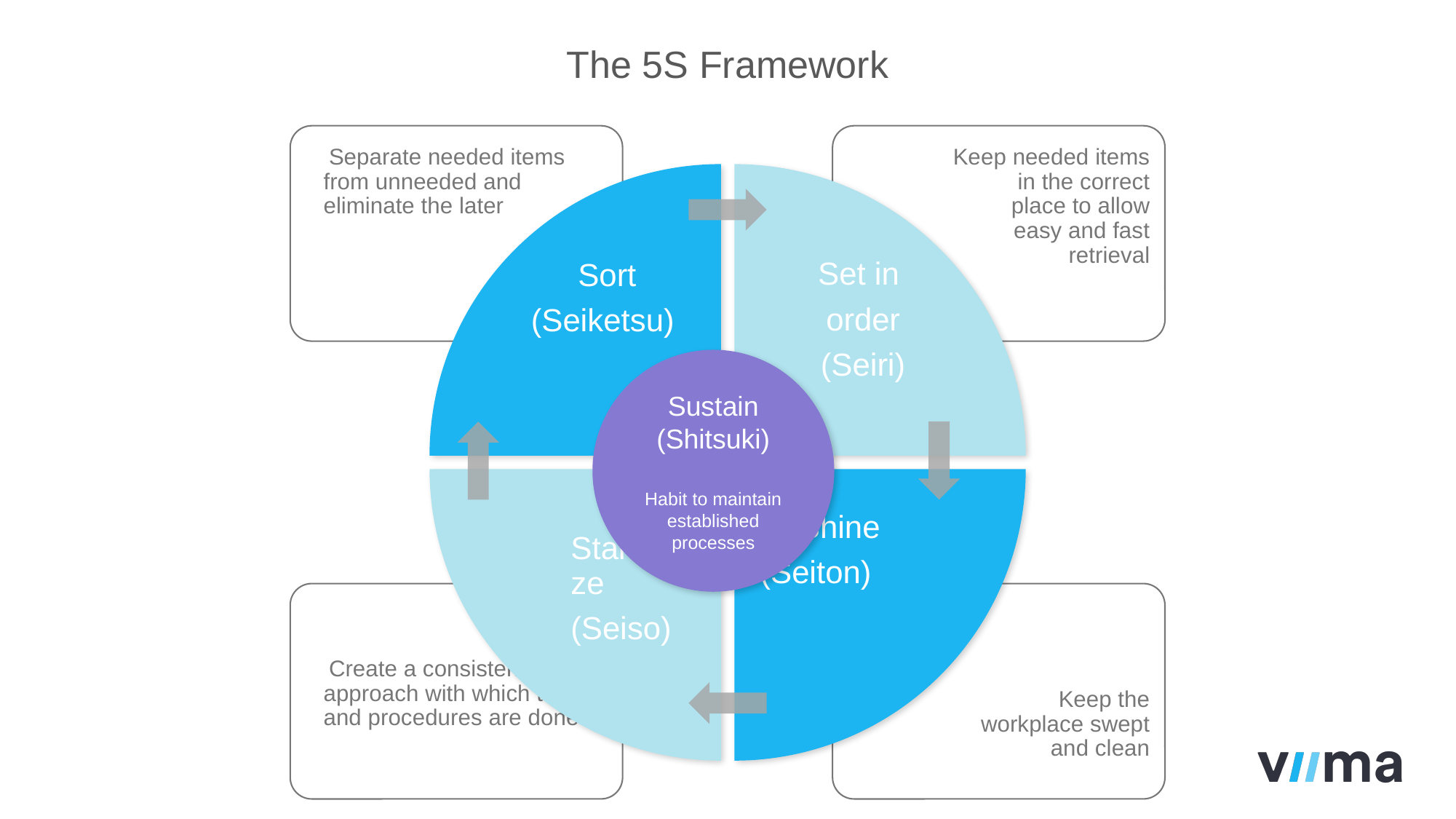

The 5S Framework

Keep the workplace swept and clean
   Create a consistent approach with which tasks and procedures are done
Keep needed items in the correct place to allow easy and fast retrieval
   Separate needed items from unneeded and eliminate the later
Sort
(Seiketsu)
Set in
order
(Seiri)
Shine
(Seiton)
Standardize
(Seiso)

Sustain
(Shitsuki)

Habit to maintain established processes